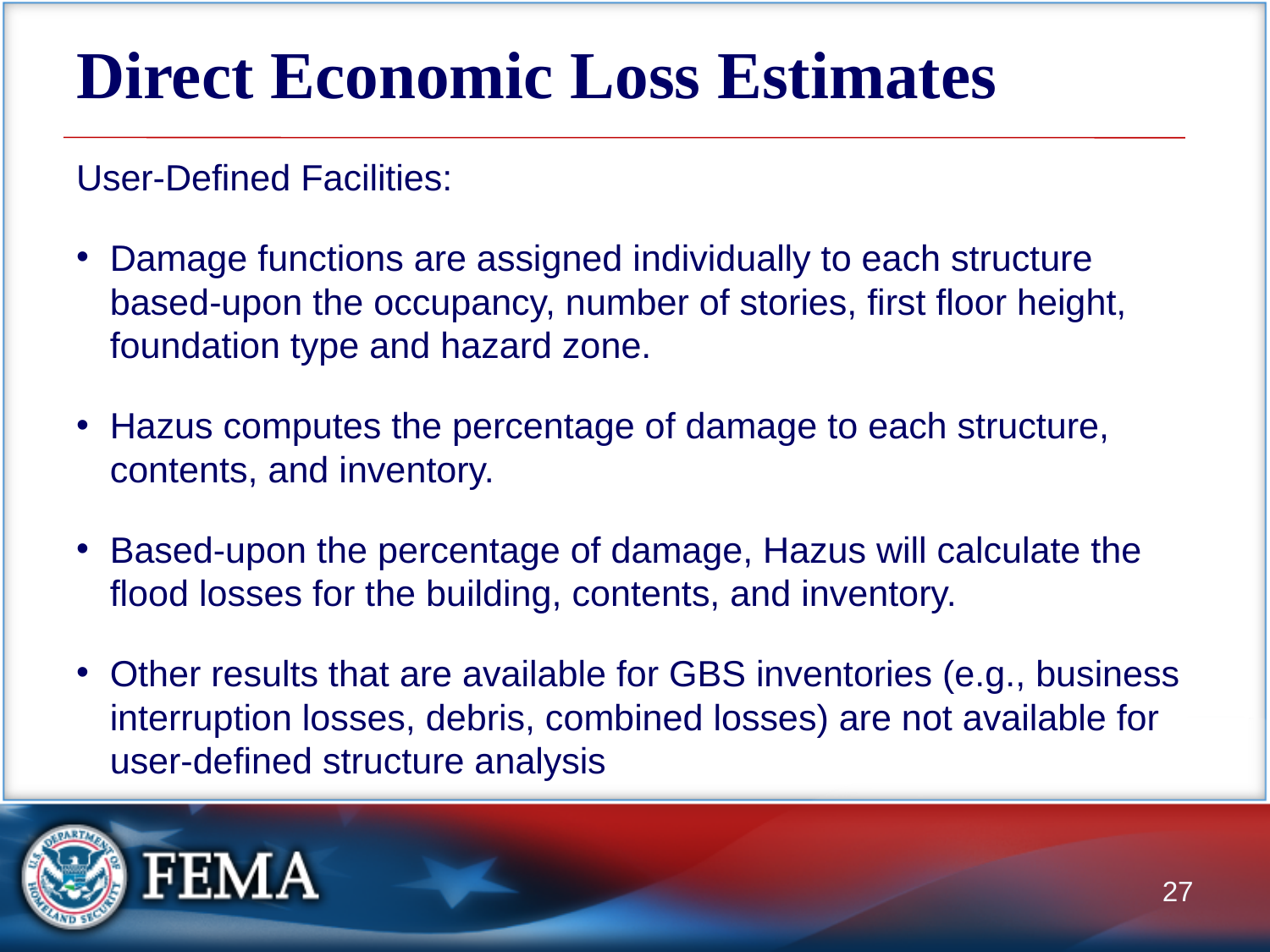

# Direct Economic Loss Estimates
User-Defined Facilities:
Damage functions are assigned individually to each structure based-upon the occupancy, number of stories, first floor height, foundation type and hazard zone.
Hazus computes the percentage of damage to each structure, contents, and inventory.
Based-upon the percentage of damage, Hazus will calculate the flood losses for the building, contents, and inventory.
Other results that are available for GBS inventories (e.g., business interruption losses, debris, combined losses) are not available for user-defined structure analysis
27